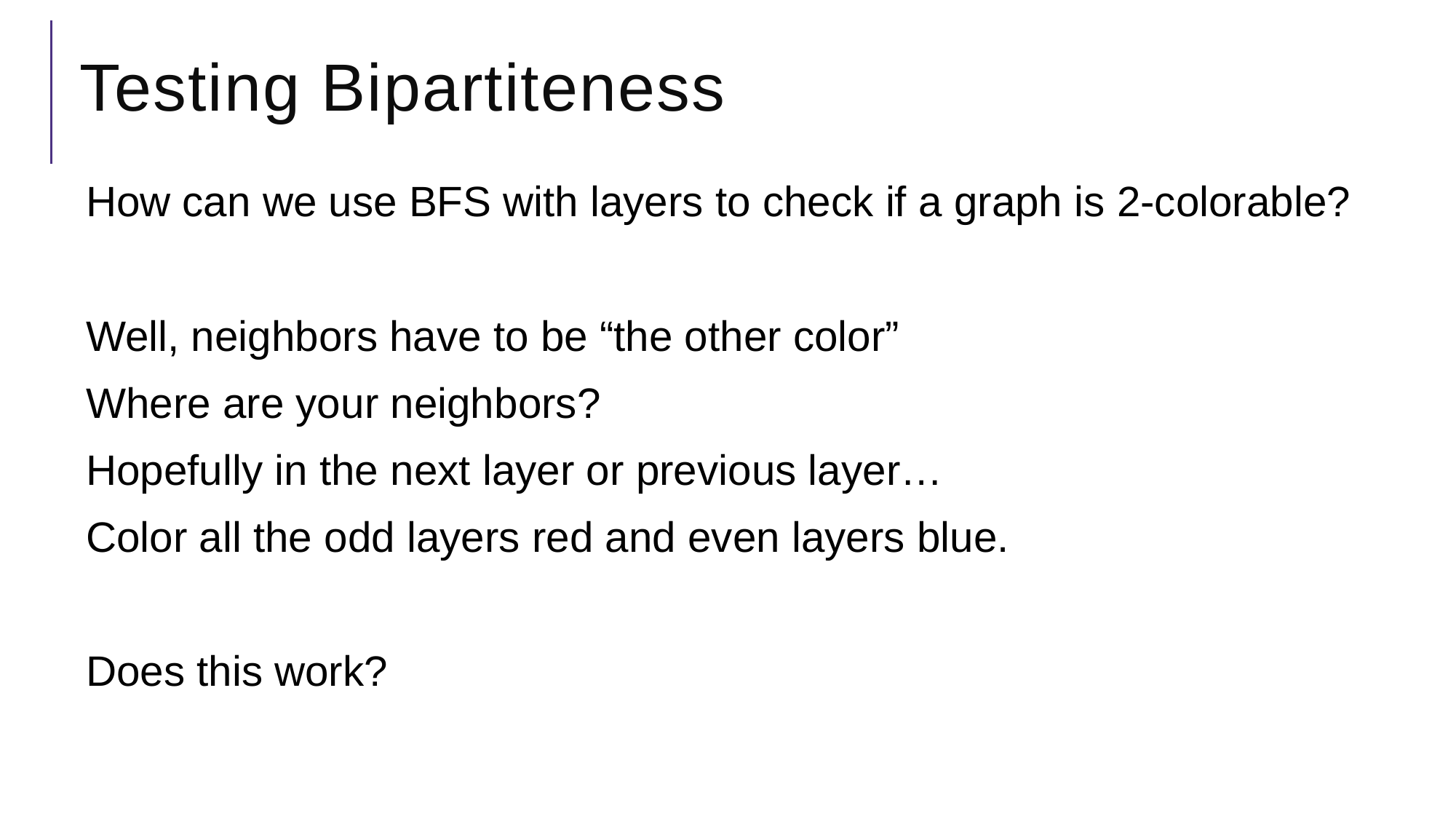

# Testing Bipartiteness
How can we use BFS with layers to check if a graph is 2-colorable?

Well, neighbors have to be “the other color”
Where are your neighbors?
Hopefully in the next layer or previous layer…
Color all the odd layers red and even layers blue.

Does this work?